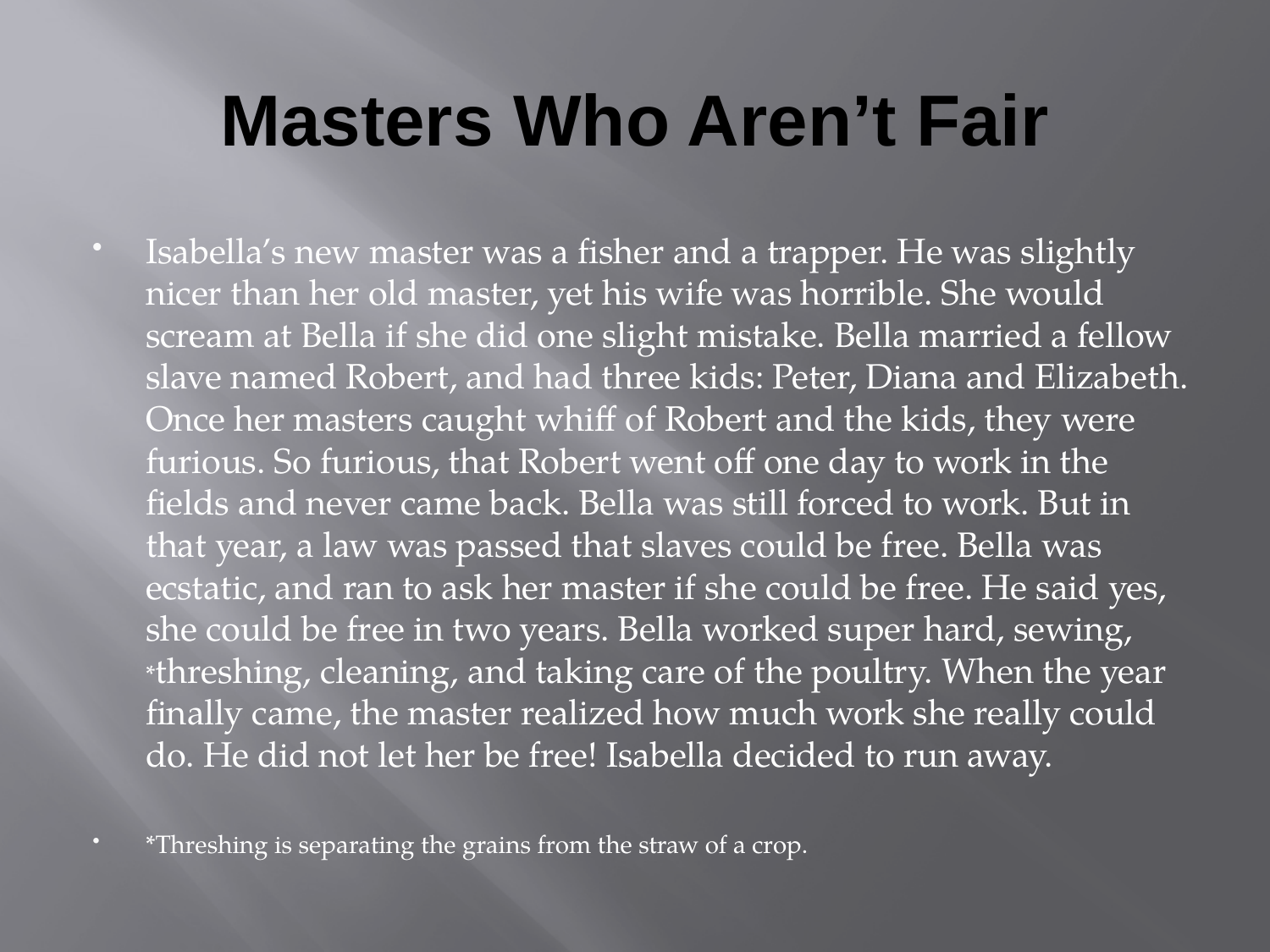

# Masters Who Aren’t Fair
Isabella’s new master was a fisher and a trapper. He was slightly nicer than her old master, yet his wife was horrible. She would scream at Bella if she did one slight mistake. Bella married a fellow slave named Robert, and had three kids: Peter, Diana and Elizabeth. Once her masters caught whiff of Robert and the kids, they were furious. So furious, that Robert went off one day to work in the fields and never came back. Bella was still forced to work. But in that year, a law was passed that slaves could be free. Bella was ecstatic, and ran to ask her master if she could be free. He said yes, she could be free in two years. Bella worked super hard, sewing, *threshing, cleaning, and taking care of the poultry. When the year finally came, the master realized how much work she really could do. He did not let her be free! Isabella decided to run away.

*Threshing is separating the grains from the straw of a crop.